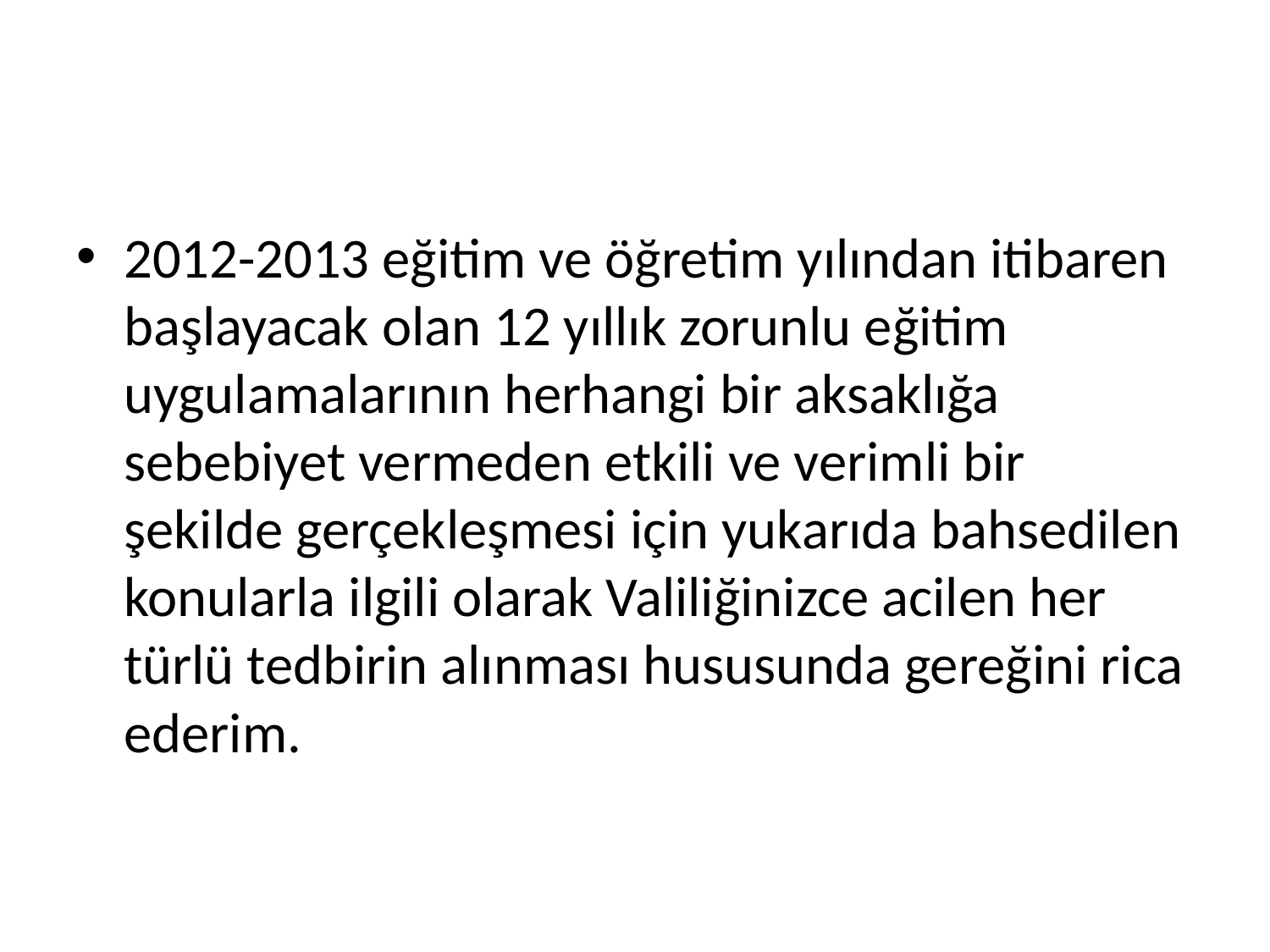

2012-2013 eğitim ve öğretim yılından itibaren başlayacak olan 12 yıllık zorunlu eğitim uygulamalarının herhangi bir aksaklığa sebebiyet vermeden etkili ve verimli bir şekilde gerçekleşmesi için yukarıda bahsedilen konularla ilgili olarak Valiliğinizce acilen her türlü tedbirin alınması hususunda gereğini rica ederim.